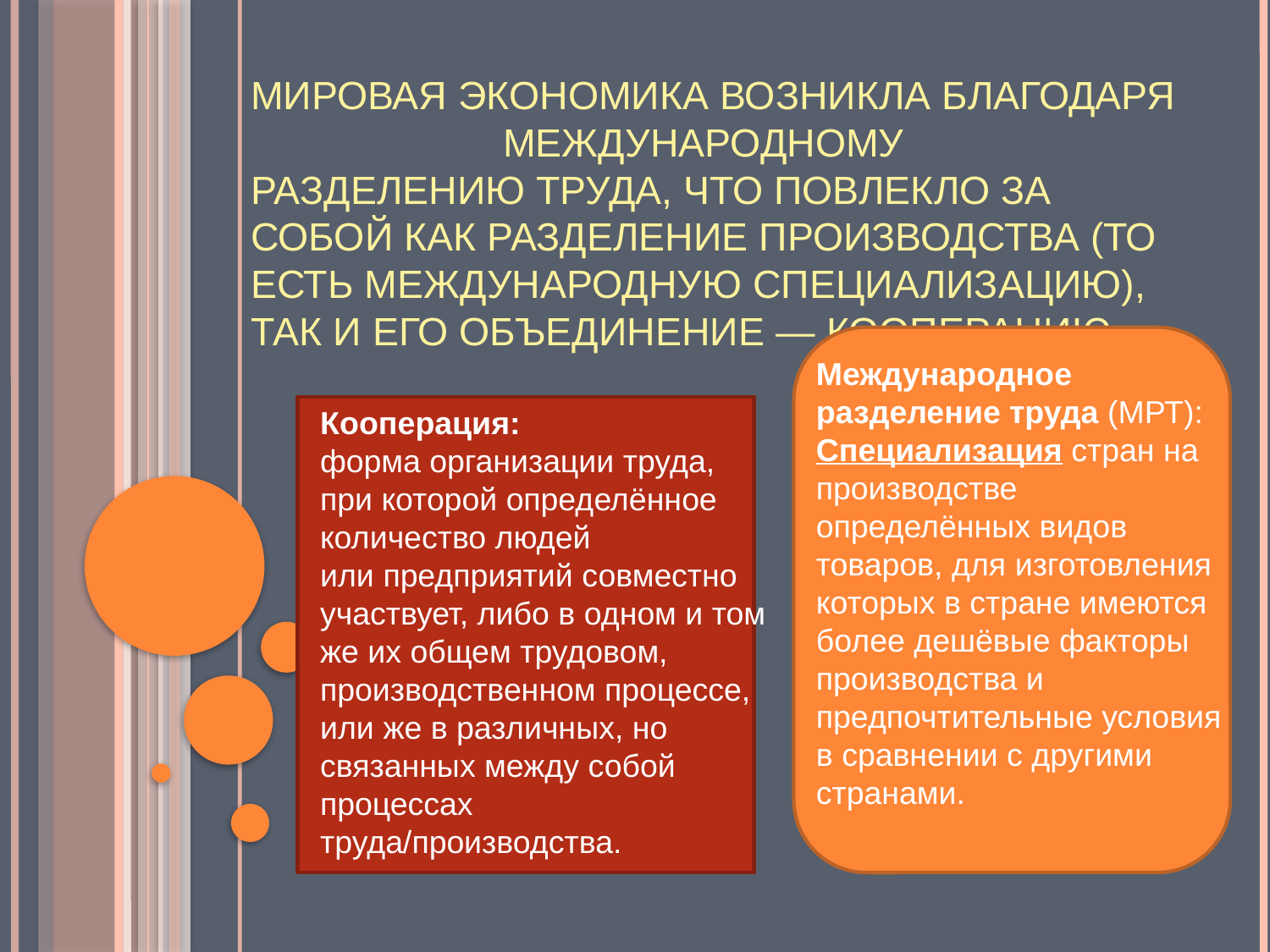

# Мировая экономика возникла благодаря                         международному разделению труда, что повлекло за собой как разделение производства (то есть международную специализацию), так и его объединение — кооперацию.

Международное разделение труда (МРТ): Специализация стран на производстве определённых видов товаров, для изготовления которых в стране имеются более дешёвые факторы производства и предпочтительные условия в сравнении с другими странами.

Кооперация: форма организации труда, при которой определённое количество людей или предприятий совместно участвует, либо в одном и том же их общем трудовом, производственном процессе, или же в различных, но связанных между собой процессах
труда/производства.